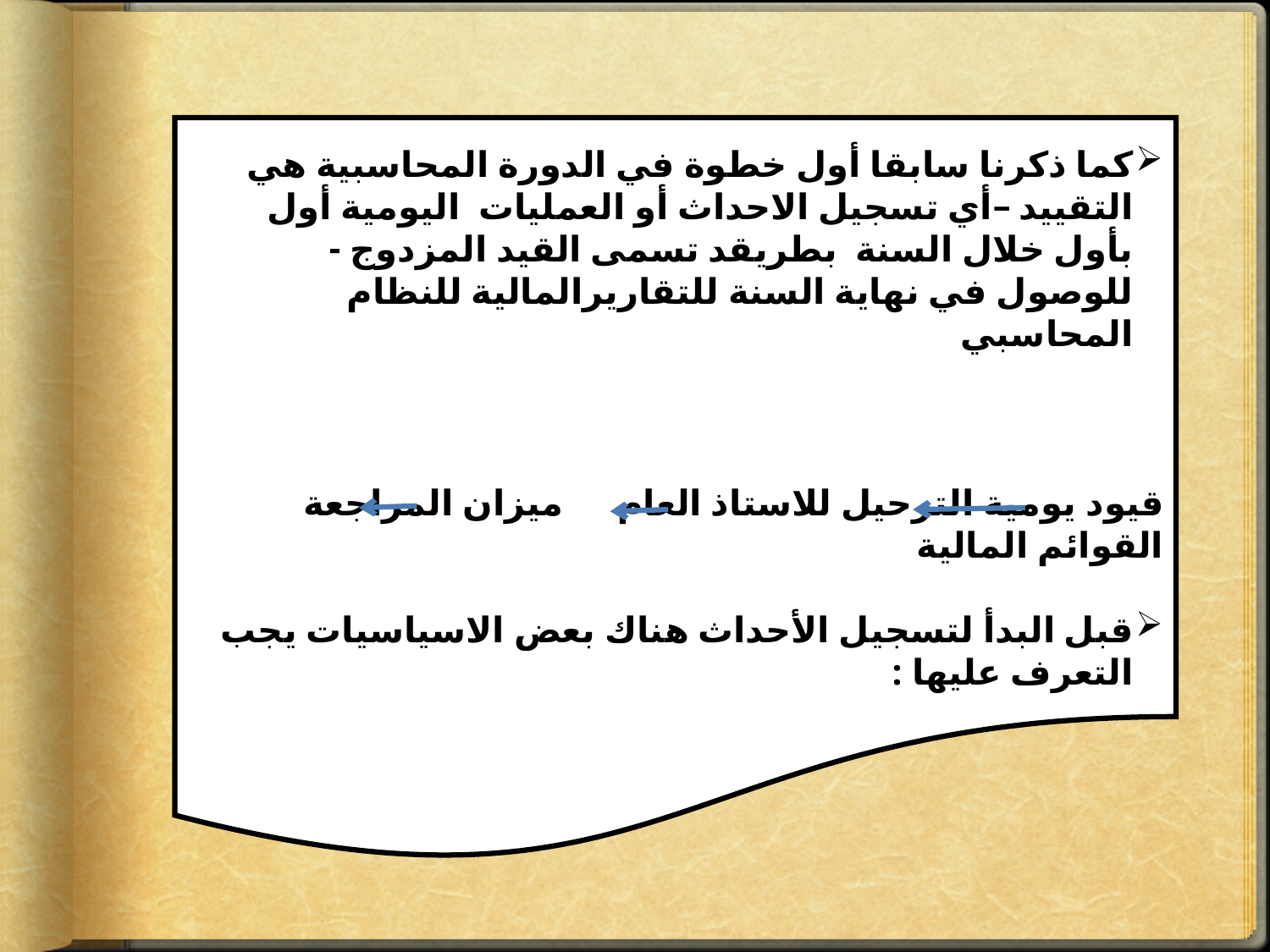

كما ذكرنا سابقا أول خطوة في الدورة المحاسبية هي التقييد –أي تسجيل الاحداث أو العمليات  اليومية أول بأول خلال السنة  بطريقد تسمى القيد المزدوج - للوصول في نهاية السنة للتقاريرالمالية للنظام المحاسبي

قيود يومية 	الترحيل للاستاذ العام 	     ميزان المراجعة 	     القوائم المالية

قبل البدأ لتسجيل الأحداث هناك بعض الاسياسيات يجب التعرف عليها :